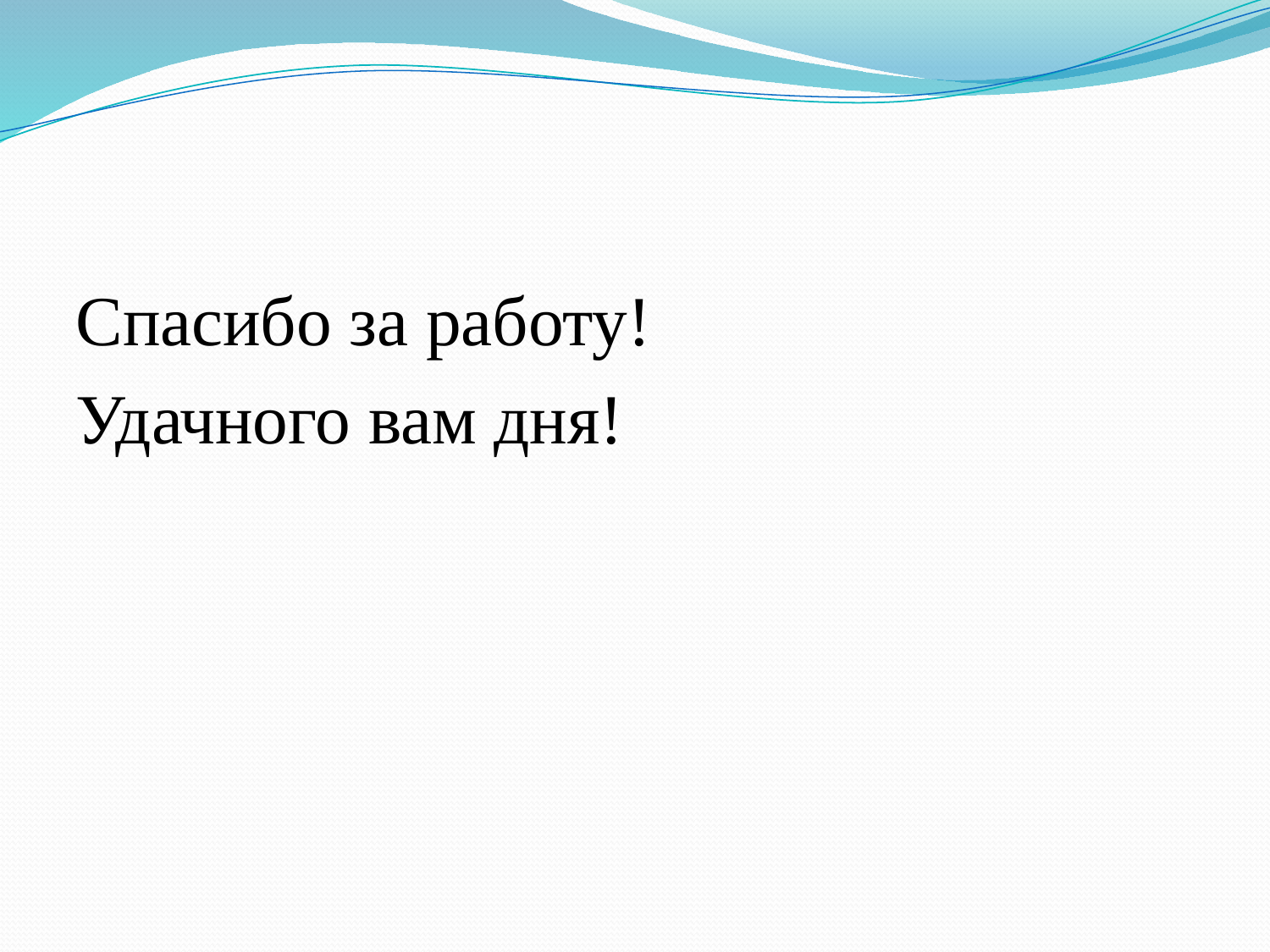

#
Спасибо за работу!
Удачного вам дня!